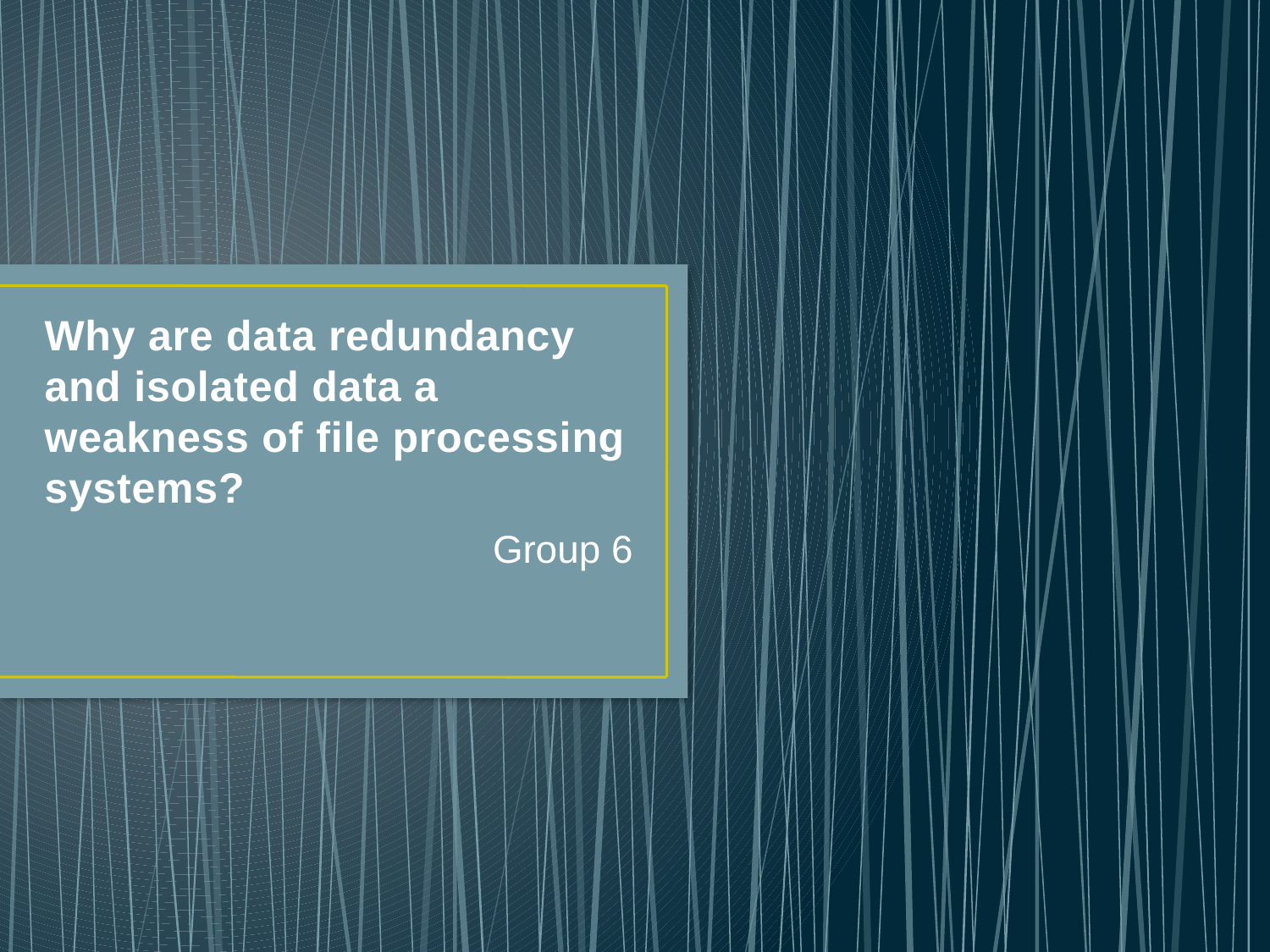

# Why are data redundancy and isolated data a weakness of file processing systems?
Group 6